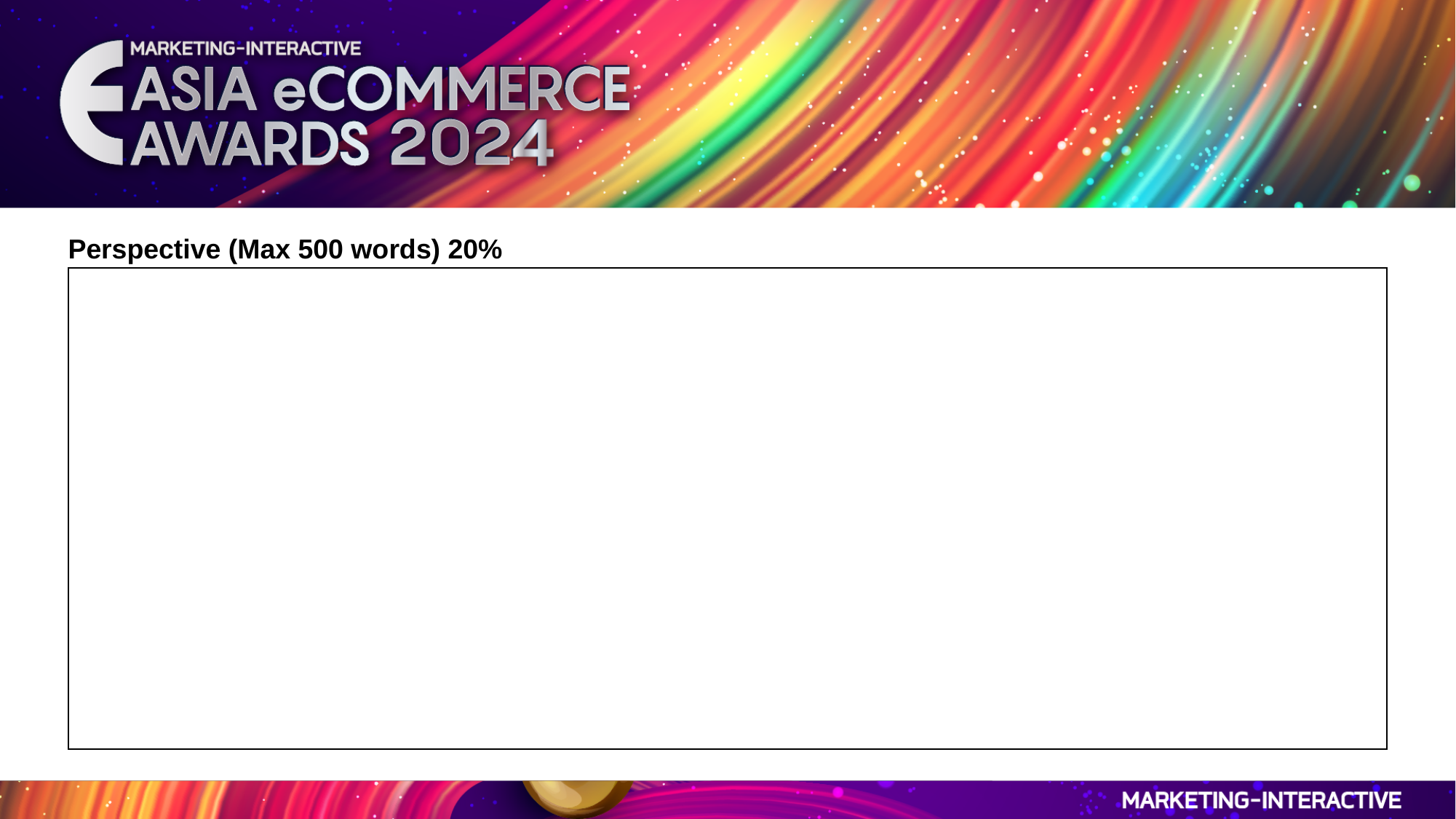

Perspective (Max 500 words) 20%
Performance (Max 500 words) 40%